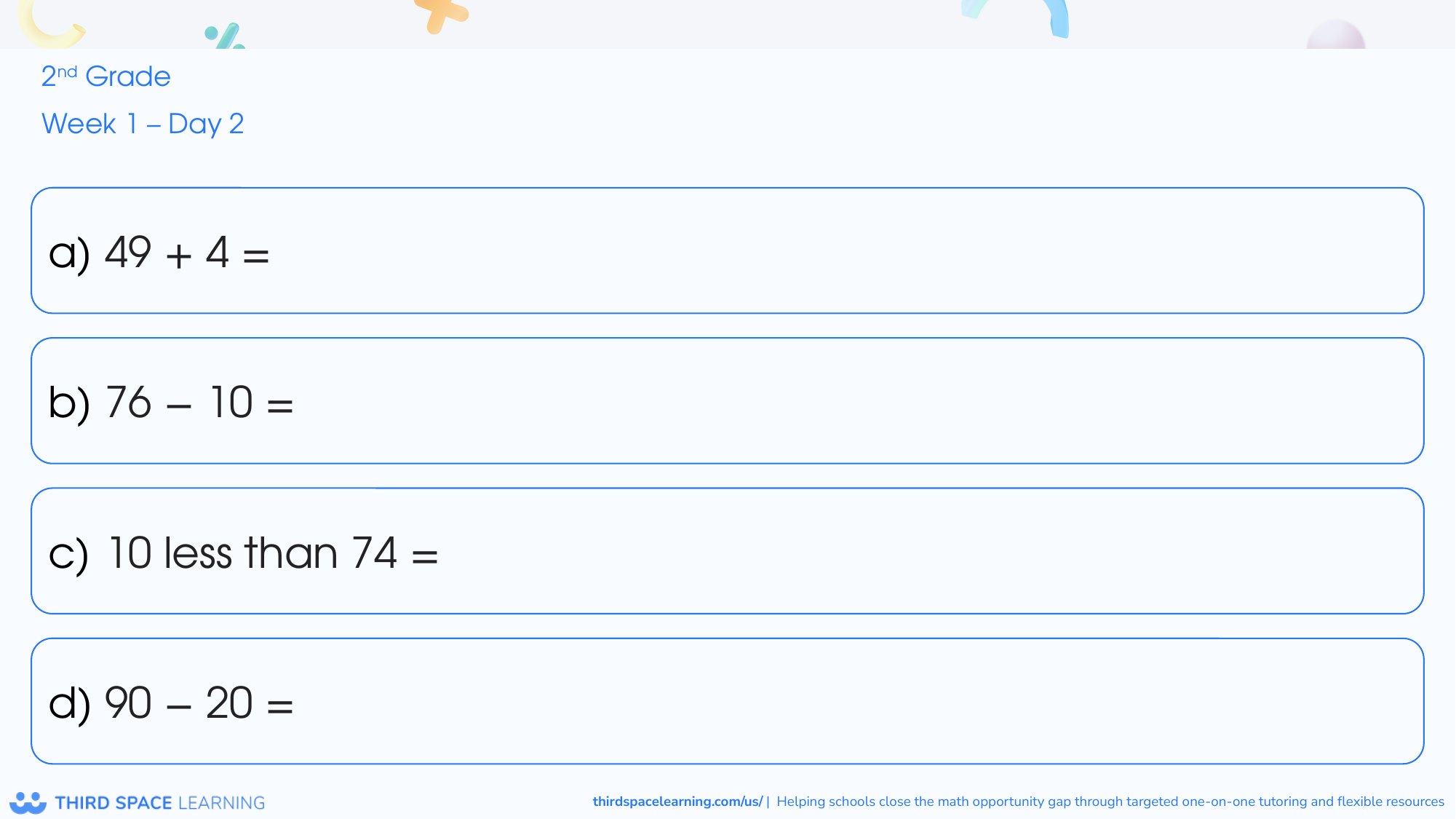

2nd Grade
Week 1 – Day 2
49 + 4 =
76 − 10 =
10 less than 74 =
90 − 20 =